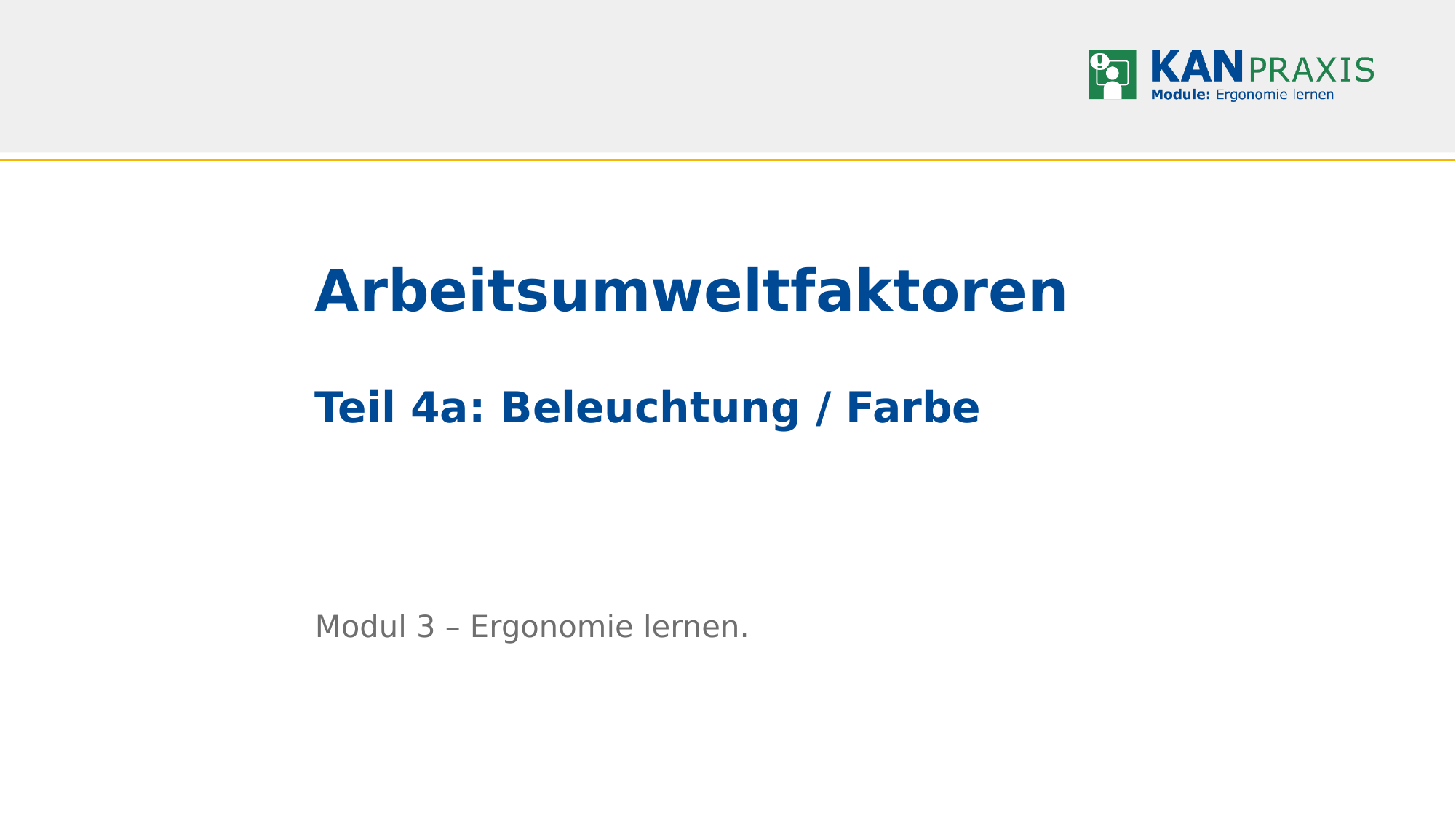

# Arbeitsumweltfaktoren Teil 4a: Beleuchtung / Farbe
Modul 3 – Ergonomie lernen.